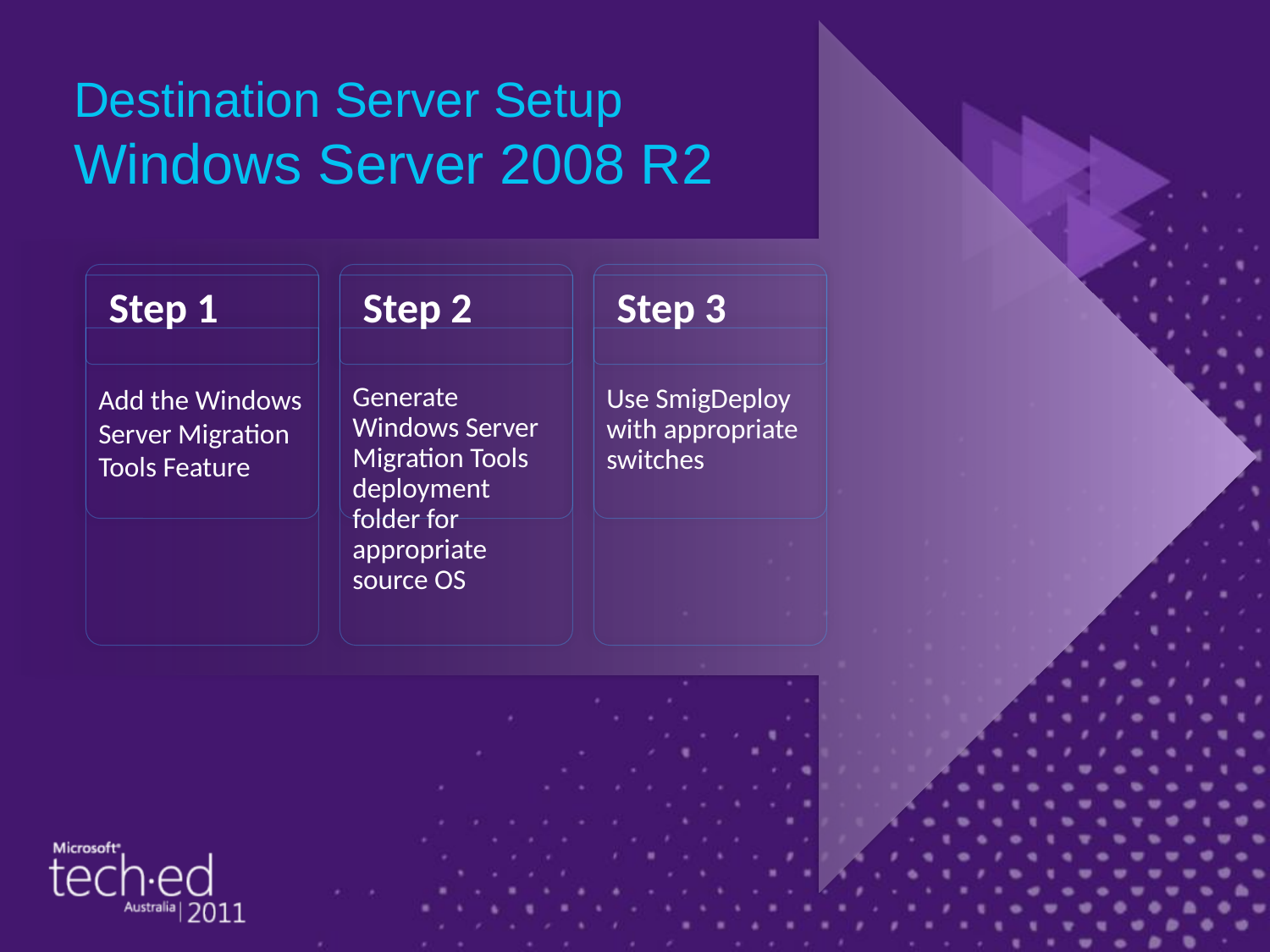

# Destination Server Setup Windows Server 2008 R2

Step 1
Step 2
Step 3

Add the Windows Server Migration Tools Feature
Generate Windows Server Migration Tools deployment folder for appropriate source OS
Use SmigDeploy with appropriate switches